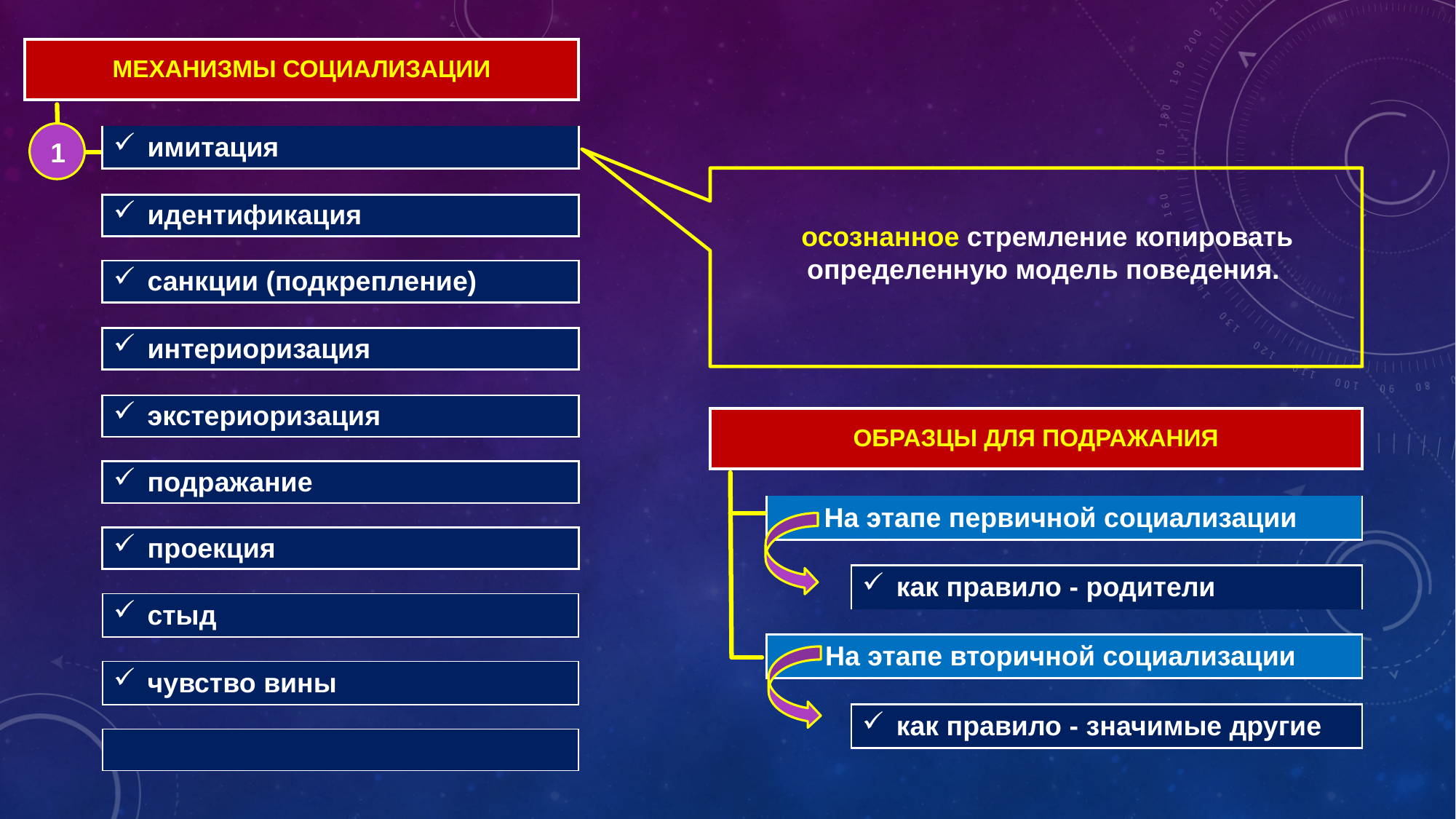

| МЕХАНИЗМЫ СОЦИАЛИЗАЦИИ |  |
| --- | --- |
|  |  |
|  | имитация |
|  |  |
|  | идентификация |
|  |  |
|  | санкции (подкрепление) |
|  |  |
|  | интериоризация |
|  |  |
|  | экстериоризация |
|  |  |
|  | подражание |
|  |  |
|  | проекция |
|  |  |
|  | стыд |
|  |  |
|  | чувство вины |
|  |  |
|  |  |

1

осознанное стремление копировать определенную модель поведения.
| образцы для подражания |  |  |
| --- | --- | --- |
|  |  |  |
|  | На этапе первичной социализации |  |
|  |  |  |
|  |  | как правило - родители |
|  |  |  |
|  | На этапе вторичной социализации |  |
|  |  |  |
|  |  | как правило - значимые другие |